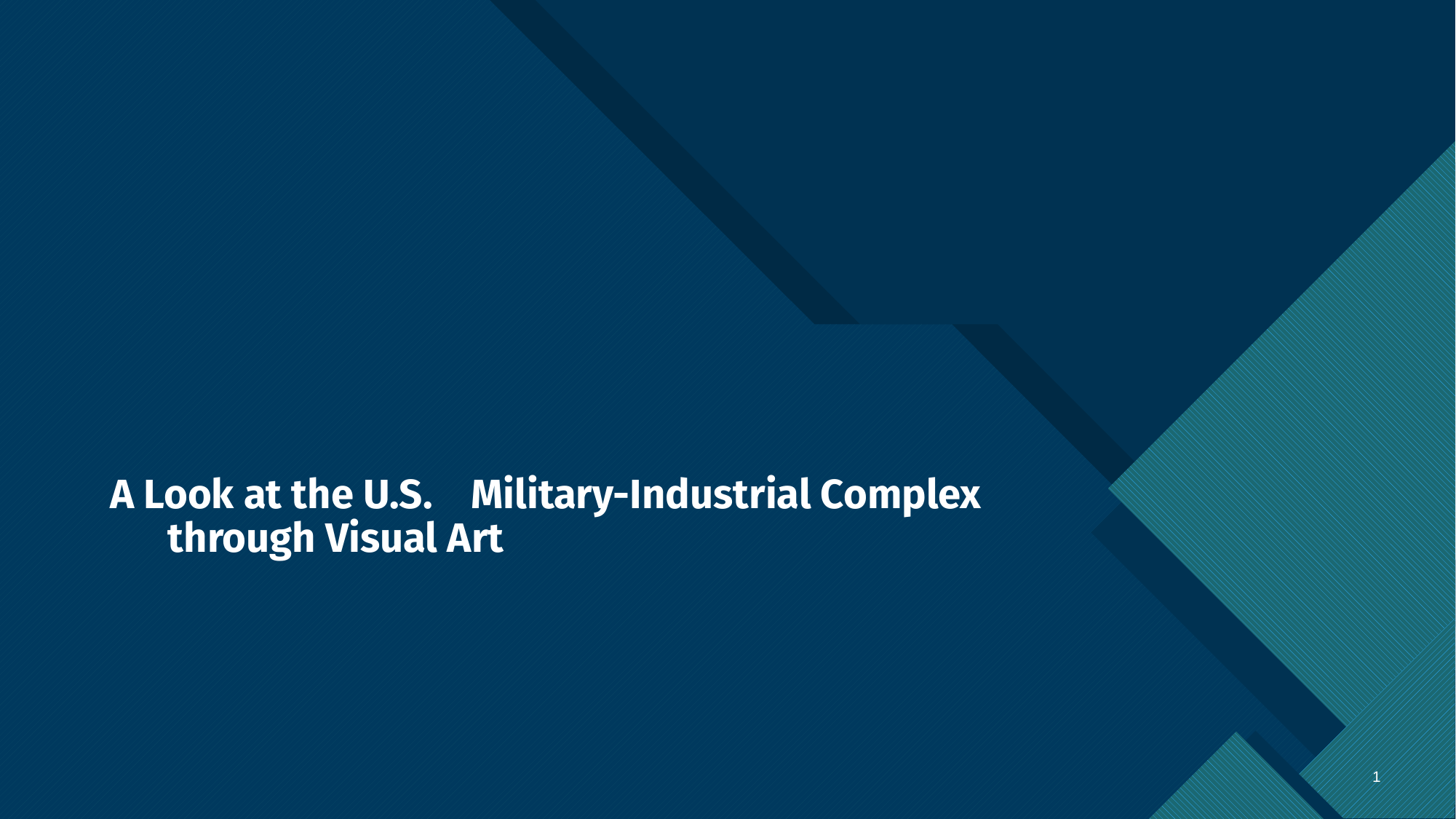

# A Look at the U.S.    Military-Industrial Complex                through Visual Art
1